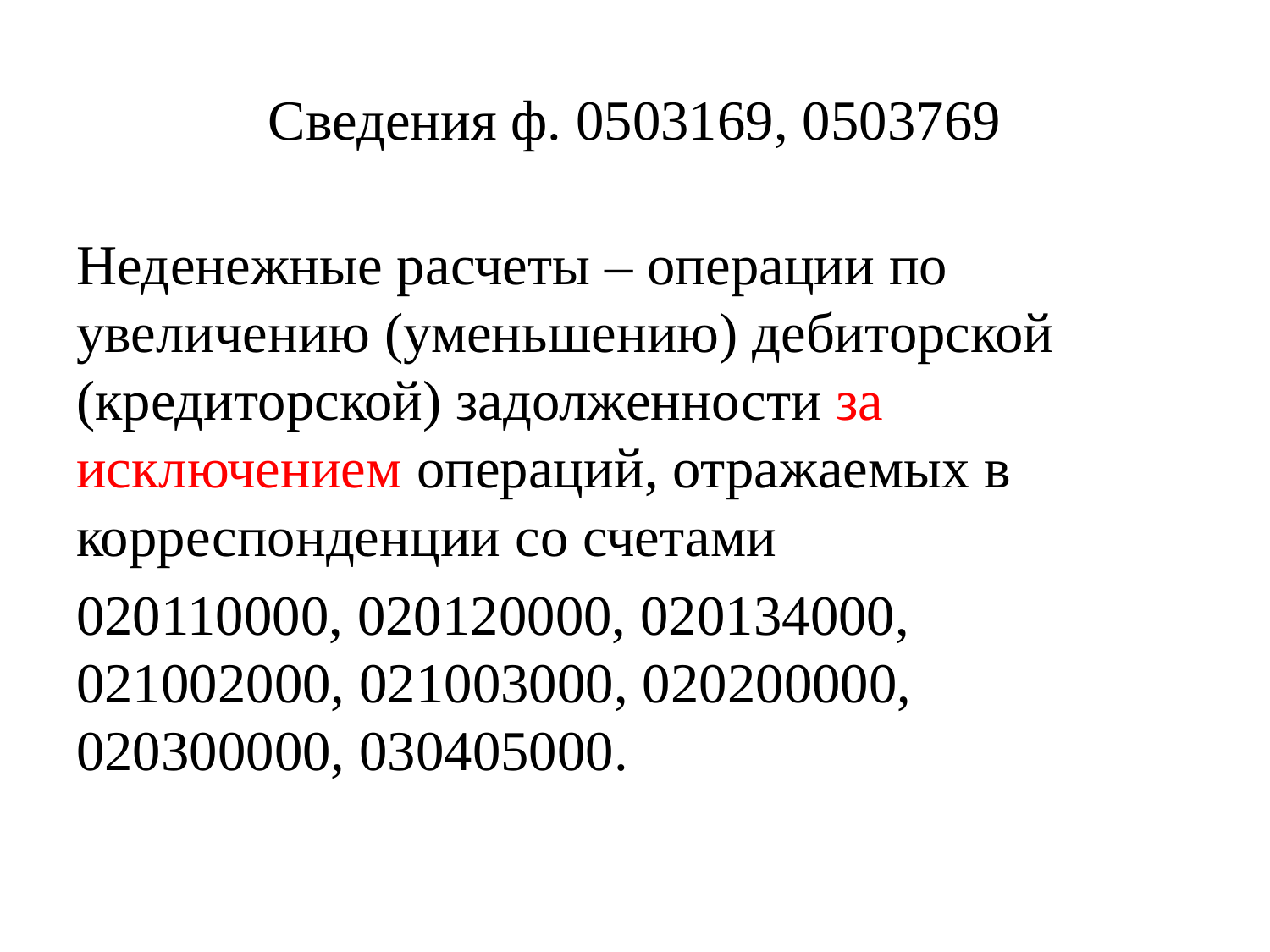

# Сведения ф. 0503169, 0503769
Неденежные расчеты – операции по увеличению (уменьшению) дебиторской (кредиторской) задолженности за исключением операций, отражаемых в корреспонденции со счетами
020110000, 020120000, 020134000, 021002000, 021003000, 020200000, 020300000, 030405000.